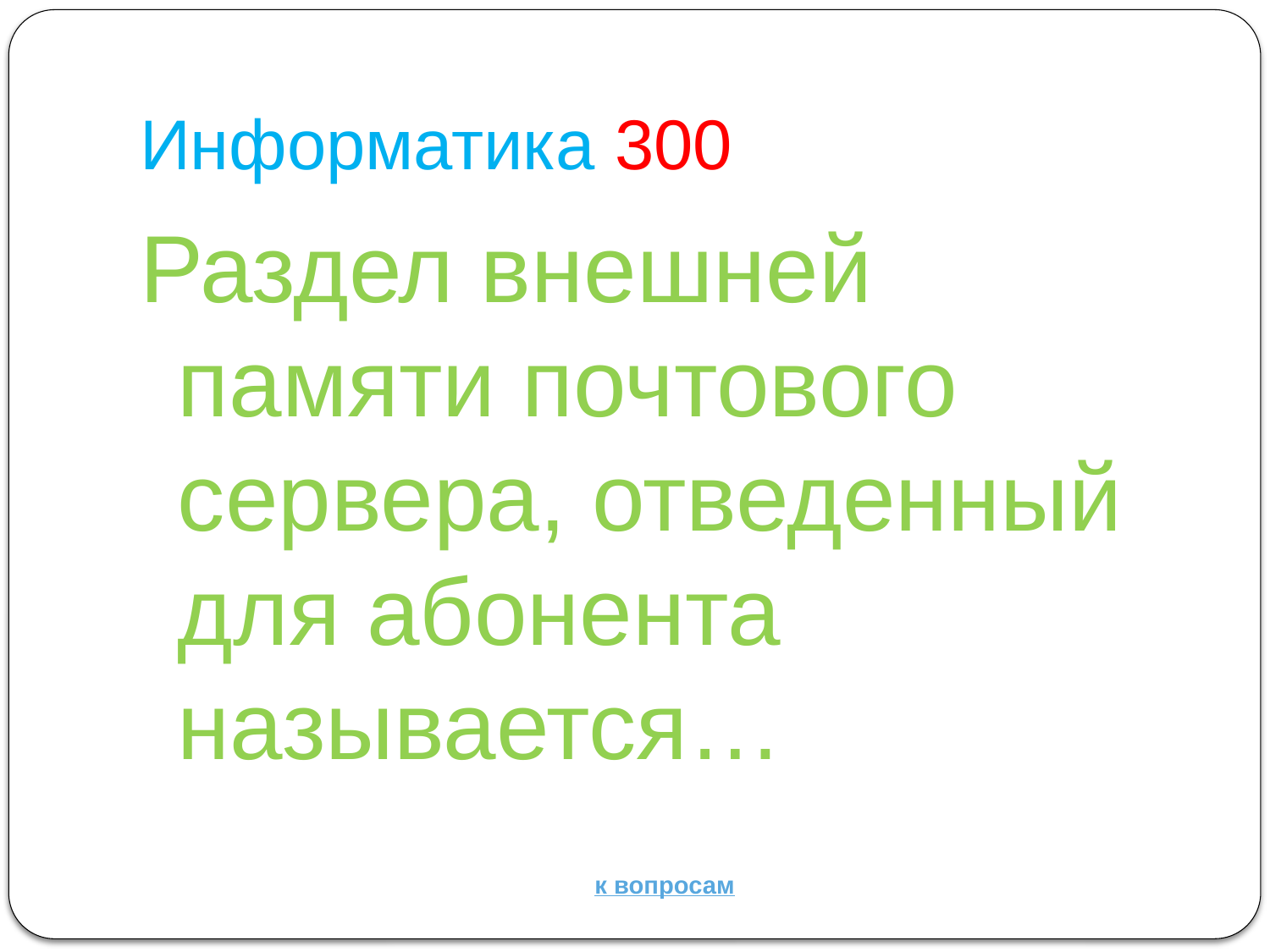

# Информатика 300
Раздел внешней памяти почтового сервера, отведенный для абонента называется…
к вопросам